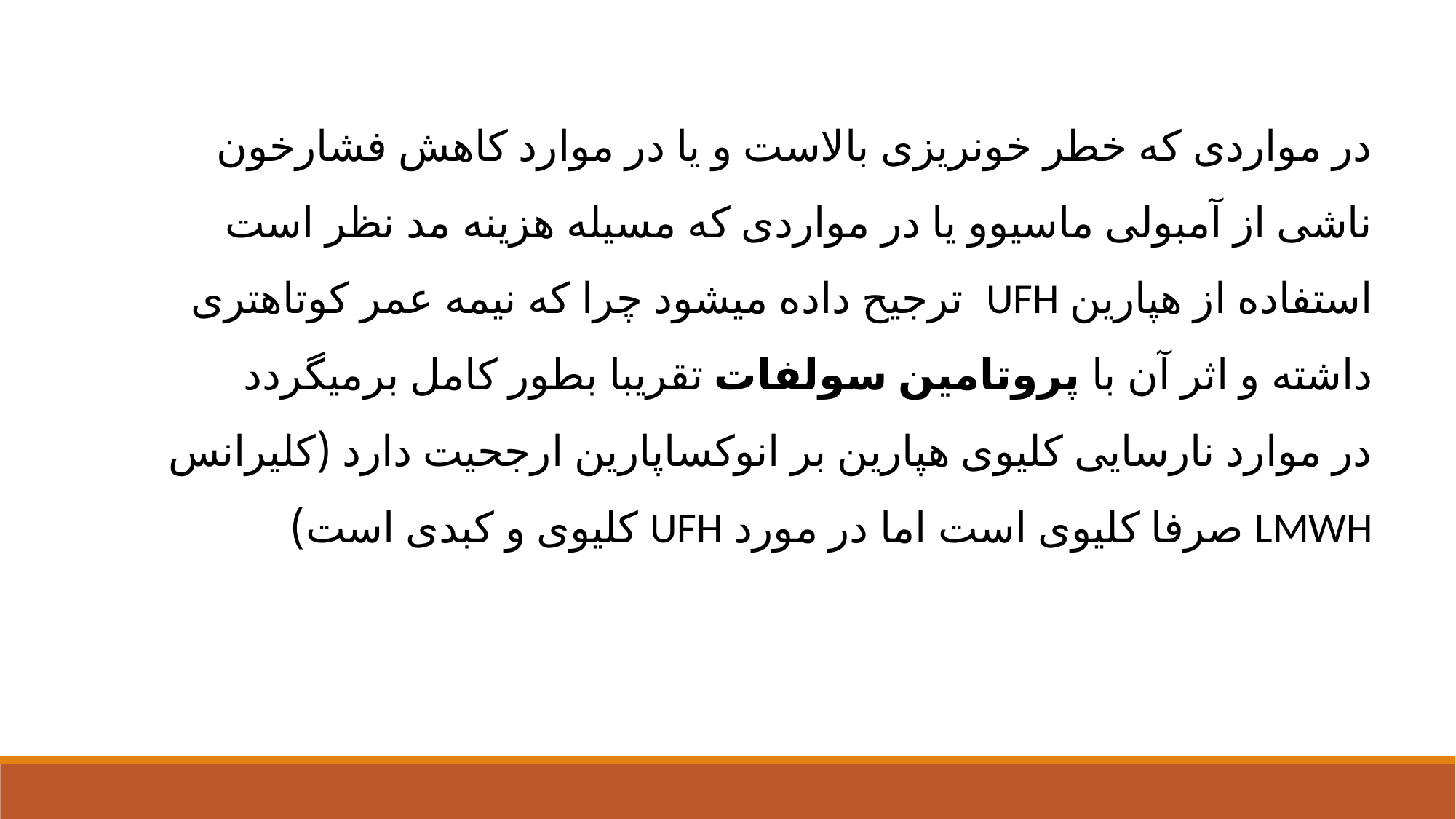

در مواردی که خطر خونریزی بالاست و یا در موارد کاهش فشارخون ناشی از آمبولی ماسیوو یا در مواردی که مسیله هزینه مد نظر است استفاده از هپارین UFH  ترجیح داده میشود چرا که نیمه عمر کوتاهتری داشته و اثر آن با پروتامین سولفات تقریبا بطور کامل برمیگردد
در موارد نارسایی کلیوی هپارین بر انوکساپارین ارجحیت دارد (کلیرانس LMWH صرفا کلیوی است اما در مورد UFH کلیوی و کبدی است)